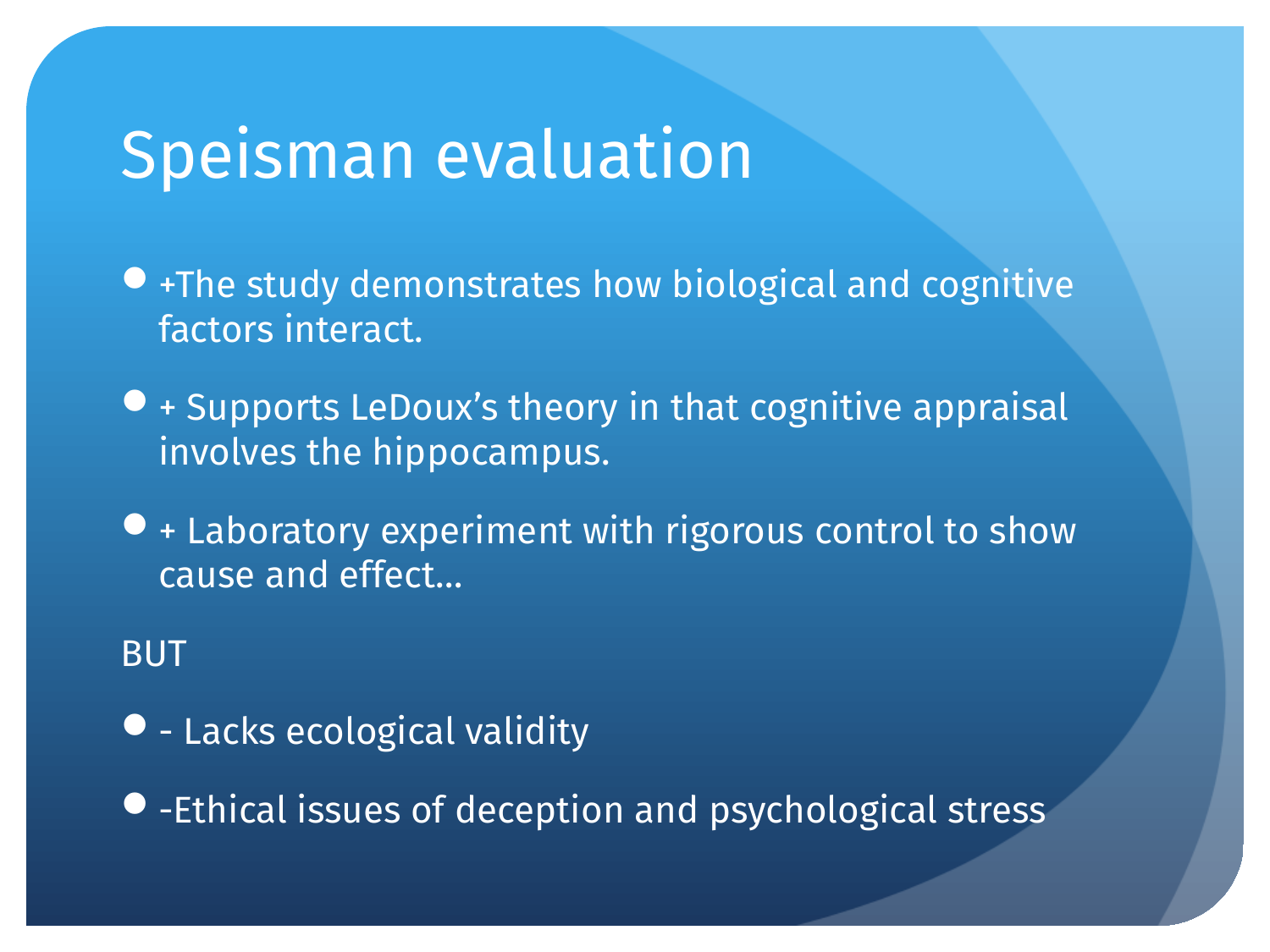

# Speisman evaluation
+The study demonstrates how biological and cognitive factors interact.
+ Supports LeDoux’s theory in that cognitive appraisal involves the hippocampus.
+ Laboratory experiment with rigorous control to show cause and effect…
BUT
- Lacks ecological validity
-Ethical issues of deception and psychological stress